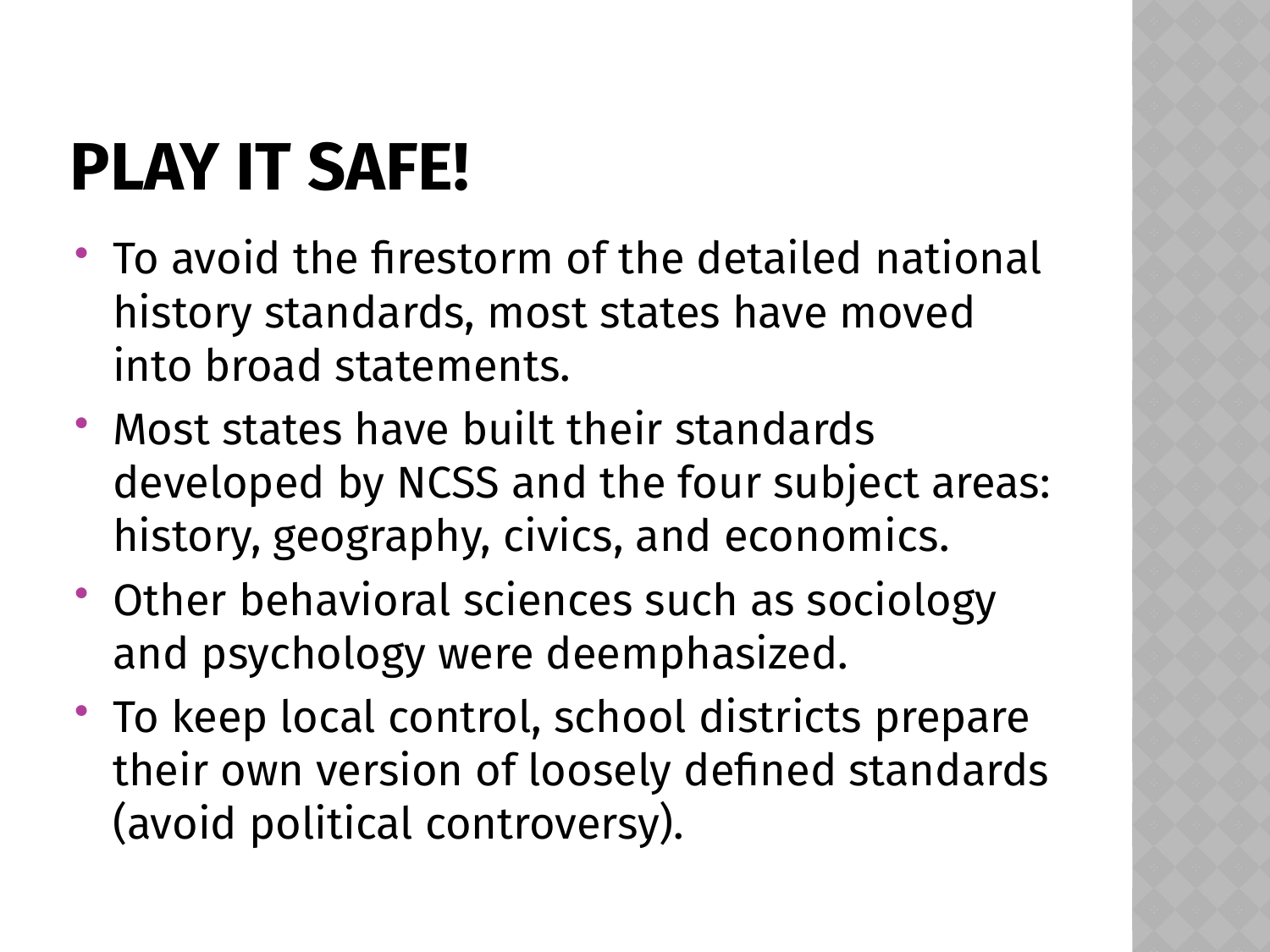

# Play it safe!
To avoid the firestorm of the detailed national history standards, most states have moved into broad statements.
Most states have built their standards developed by NCSS and the four subject areas: history, geography, civics, and economics.
Other behavioral sciences such as sociology and psychology were deemphasized.
To keep local control, school districts prepare their own version of loosely defined standards (avoid political controversy).